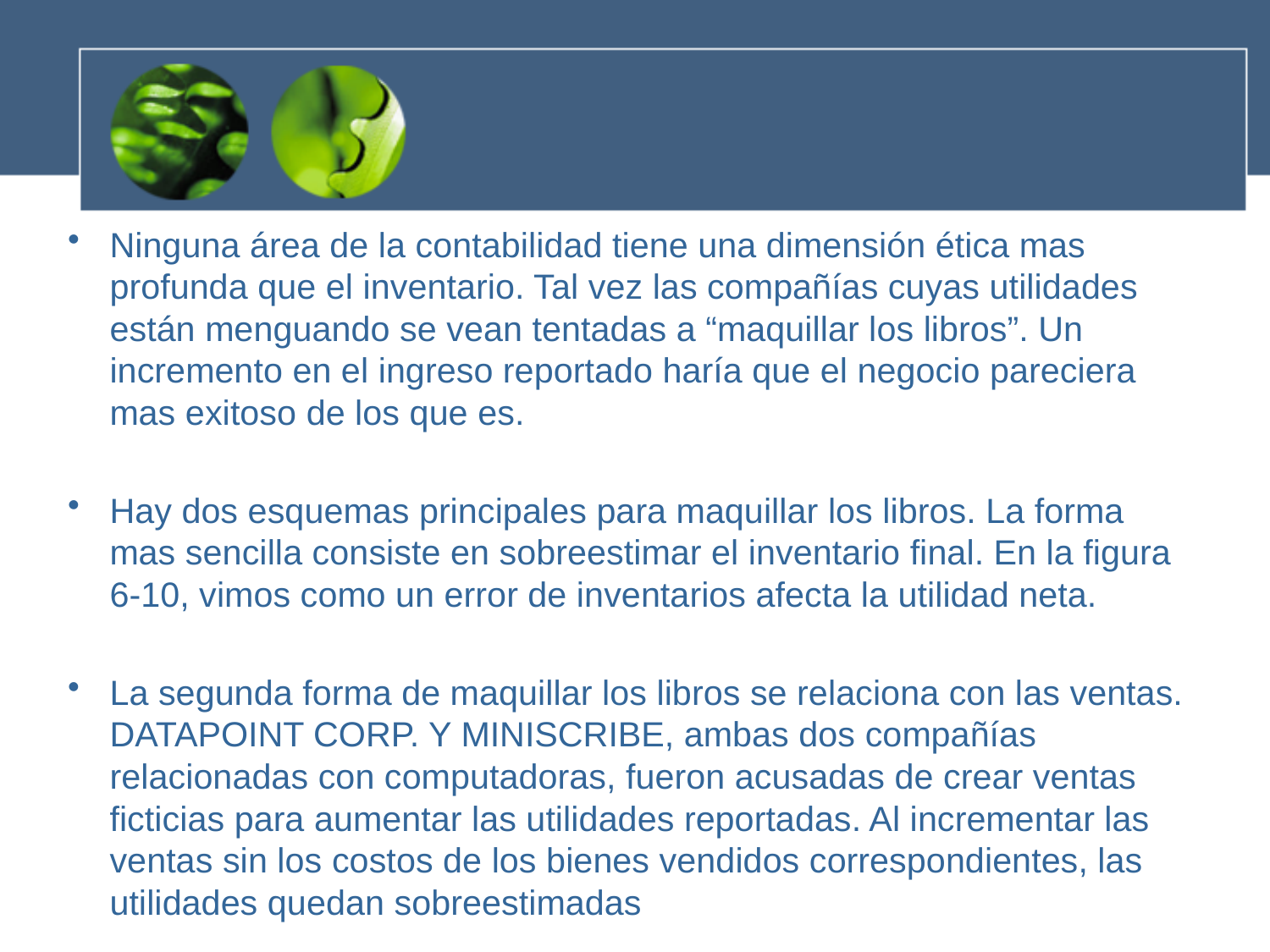

Ninguna área de la contabilidad tiene una dimensión ética mas profunda que el inventario. Tal vez las compañías cuyas utilidades están menguando se vean tentadas a “maquillar los libros”. Un incremento en el ingreso reportado haría que el negocio pareciera mas exitoso de los que es.

Hay dos esquemas principales para maquillar los libros. La forma mas sencilla consiste en sobreestimar el inventario final. En la figura 6-10, vimos como un error de inventarios afecta la utilidad neta.

La segunda forma de maquillar los libros se relaciona con las ventas. DATAPOINT CORP. Y MINISCRIBE, ambas dos compañías relacionadas con computadoras, fueron acusadas de crear ventas ficticias para aumentar las utilidades reportadas. Al incrementar las ventas sin los costos de los bienes vendidos correspondientes, las utilidades quedan sobreestimadas